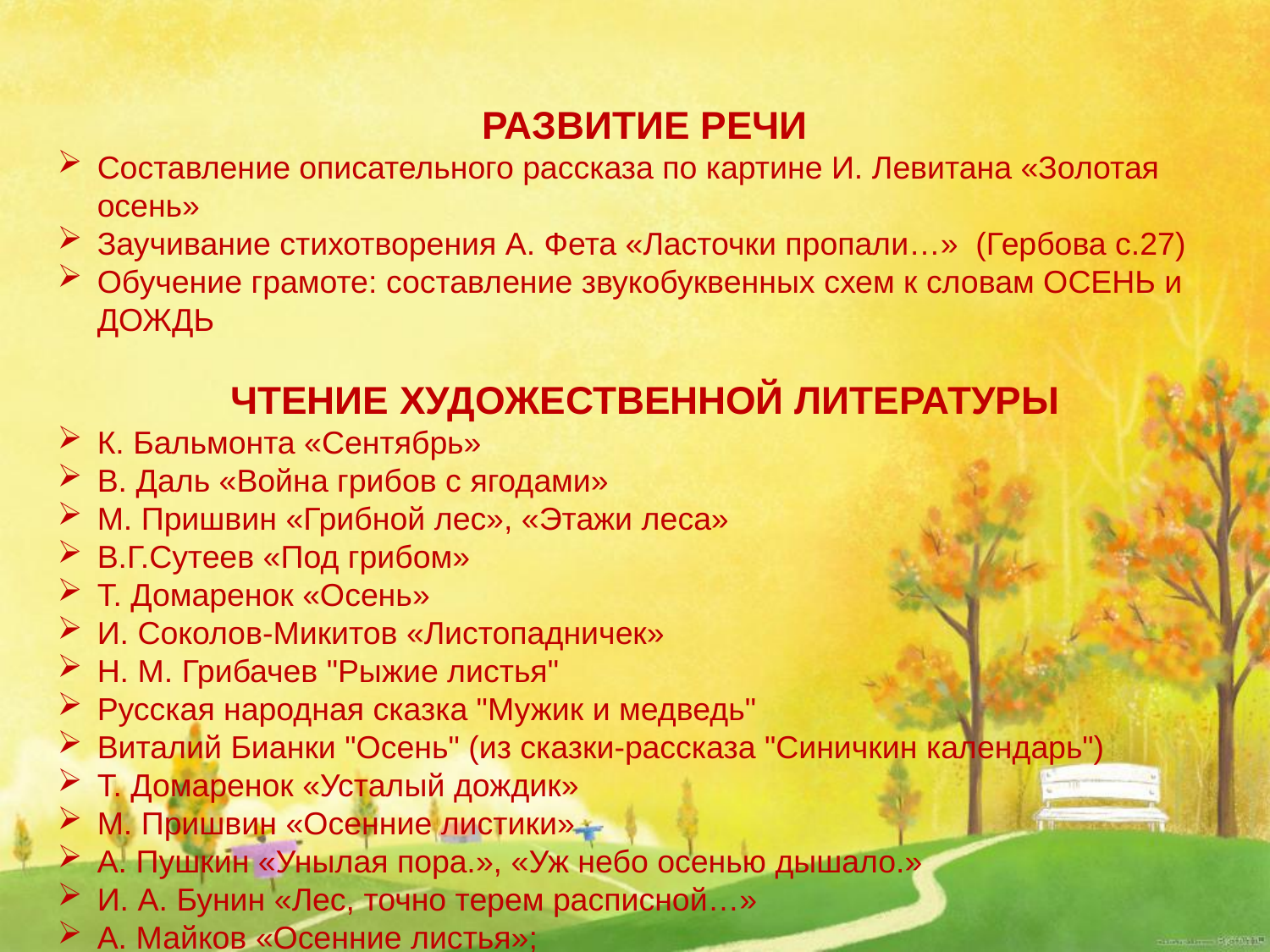

РАЗВИТИЕ РЕЧИ
Составление описательного рассказа по картине И. Левитана «Золотая осень»
Заучивание стихотворения А. Фета «Ласточки пропали…»  (Гербова с.27)
Обучение грамоте: составление звукобуквенных схем к словам ОСЕНЬ и ДОЖДЬ

ЧТЕНИЕ ХУДОЖЕСТВЕННОЙ ЛИТЕРАТУРЫ
К. Бальмонта «Сентябрь»
В. Даль «Война грибов с ягодами»
М. Пришвин «Грибной лес», «Этажи леса»
В.Г.Сутеев «Под грибом»
Т. Домаренок «Осень»
И. Соколов-Микитов «Листопадничек»
Н. М. Грибачев "Рыжие листья"
Русская народная сказка "Мужик и медведь"
Виталий Бианки "Осень" (из сказки-рассказа "Синичкин календарь")
Т. Домаренок «Усталый дождик»
М. Пришвин «Осенние листики»
А. Пушкин «Унылая пора.», «Уж небо осенью дышало.»
И. А. Бунин «Лес, точно терем расписной…»
А. Майков «Осенние листья»;
Загадки, пословицы, поговорки